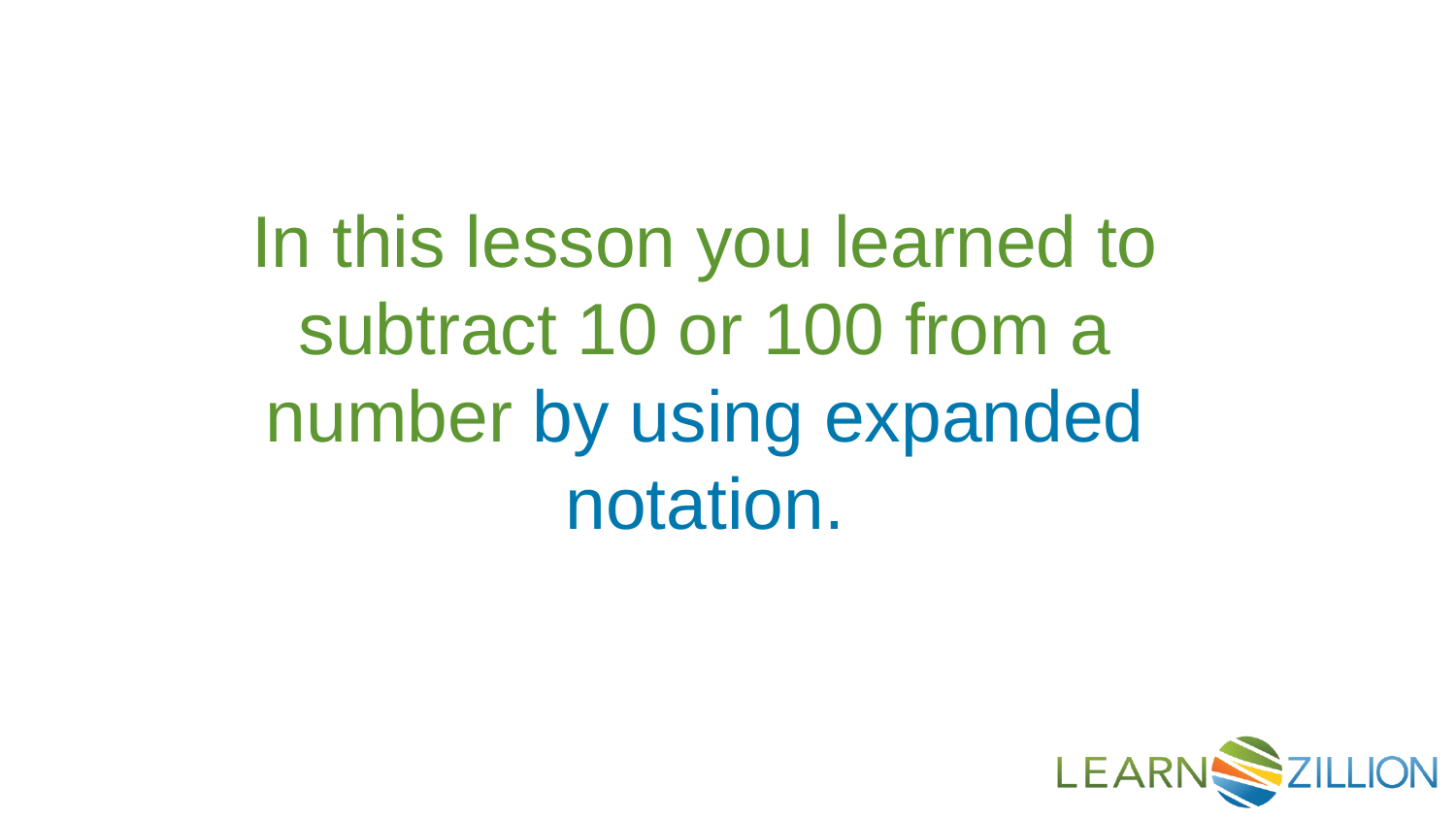

In this lesson you learned to subtract 10 or 100 from a number by using expanded notation.